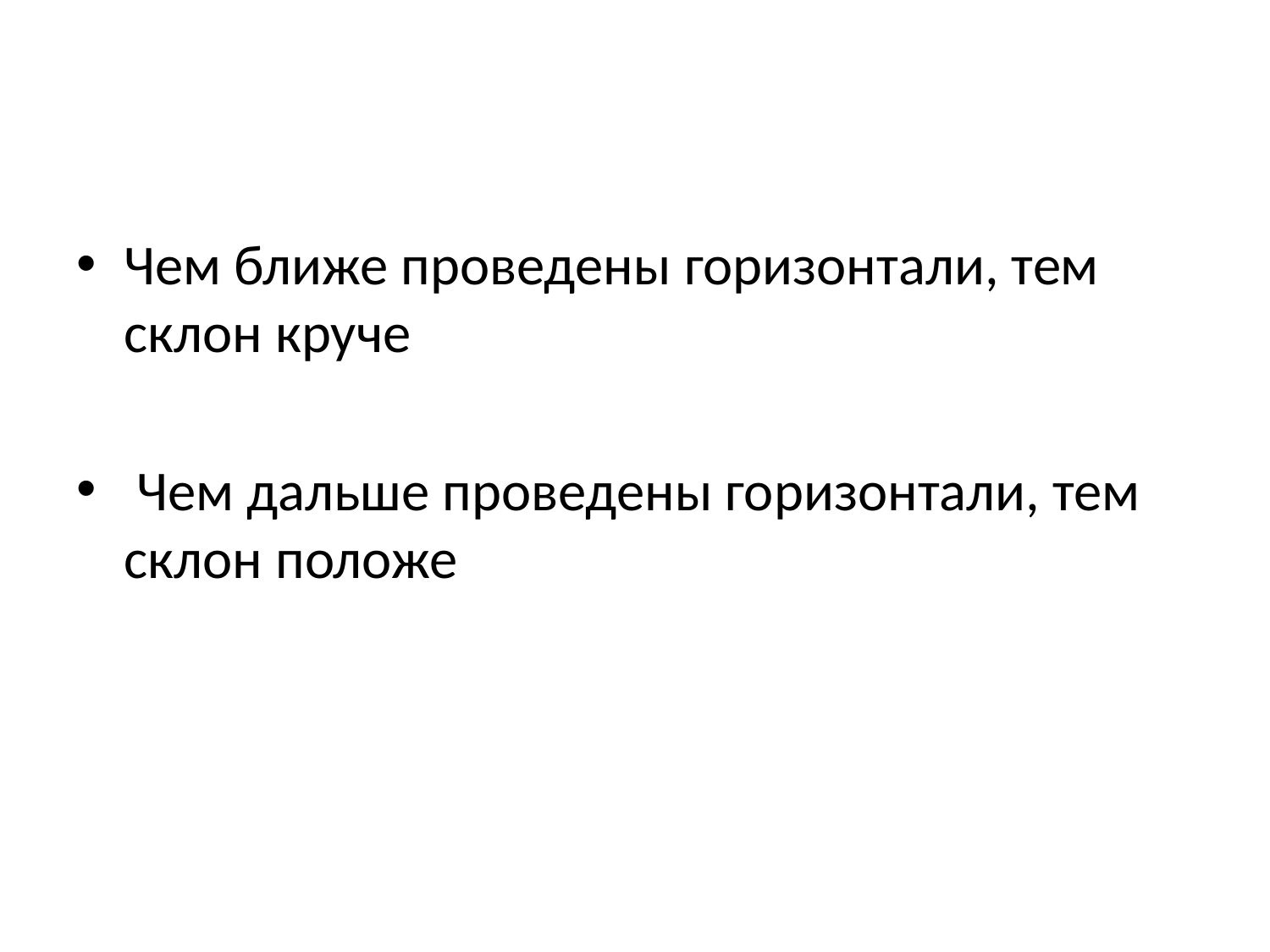

Чем ближе проведены горизонтали, тем склон круче

 Чем дальше проведены горизонтали, тем склон положе